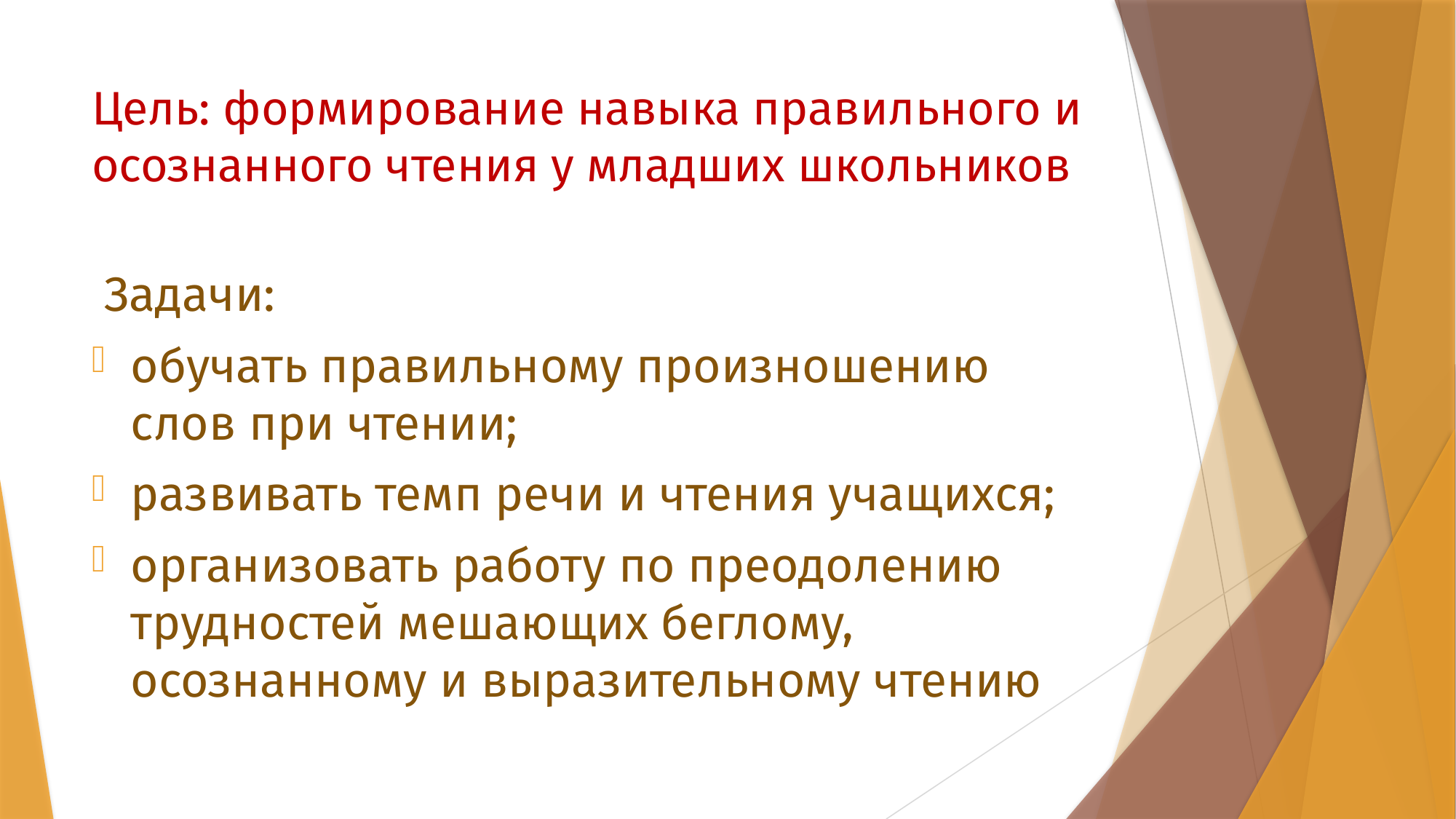

# Цель: формирование навыка правильного и осознанного чтения у младших школьников
 Задачи:
обучать правильному произношению слов при чтении;
развивать темп речи и чтения учащихся;
организовать работу по преодолению трудностей мешающих беглому, осознанному и выразительному чтению